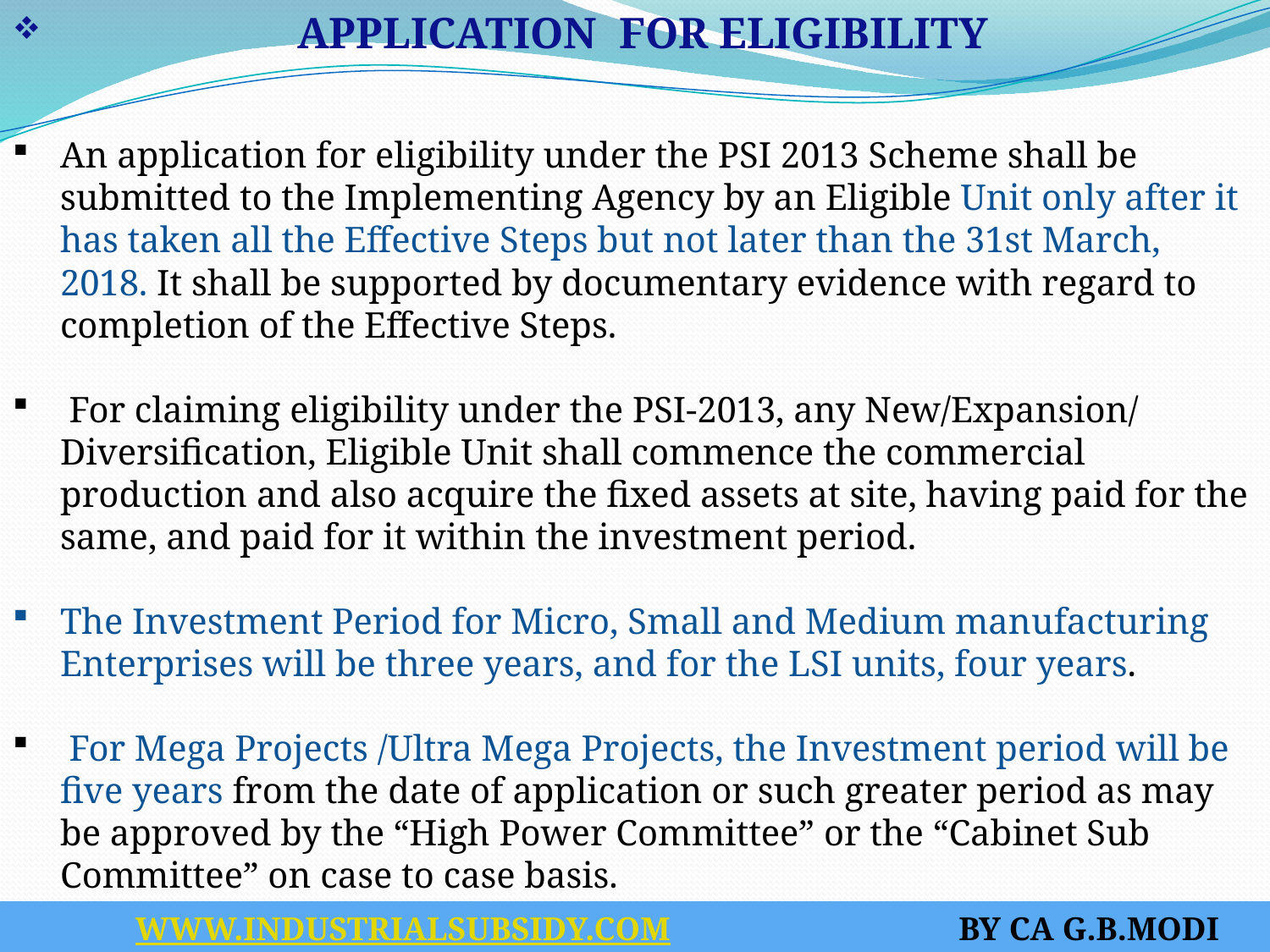

APPLICATION  FOR ELIGIBILITY

An application for eligibility under the PSI 2013 Scheme shall be submitted to the Implementing Agency by an Eligible Unit only after it has taken all the Effective Steps but not later than the 31st March, 2018. It shall be supported by documentary evidence with regard to completion of the Effective Steps.

 For claiming eligibility under the PSI-2013, any New/Expansion/ Diversification, Eligible Unit shall commence the commercial production and also acquire the fixed assets at site, having paid for the same, and paid for it within the investment period.

The Investment Period for Micro, Small and Medium manufacturing Enterprises will be three years, and for the LSI units, four years.

 For Mega Projects /Ultra Mega Projects, the Investment period will be five years from the date of application or such greater period as may be approved by the “High Power Committee” or the “Cabinet Sub Committee” on case to case basis.

 WWW.INDUSTRIALSUBSIDY.COM                                   BY CA G.B.MODI